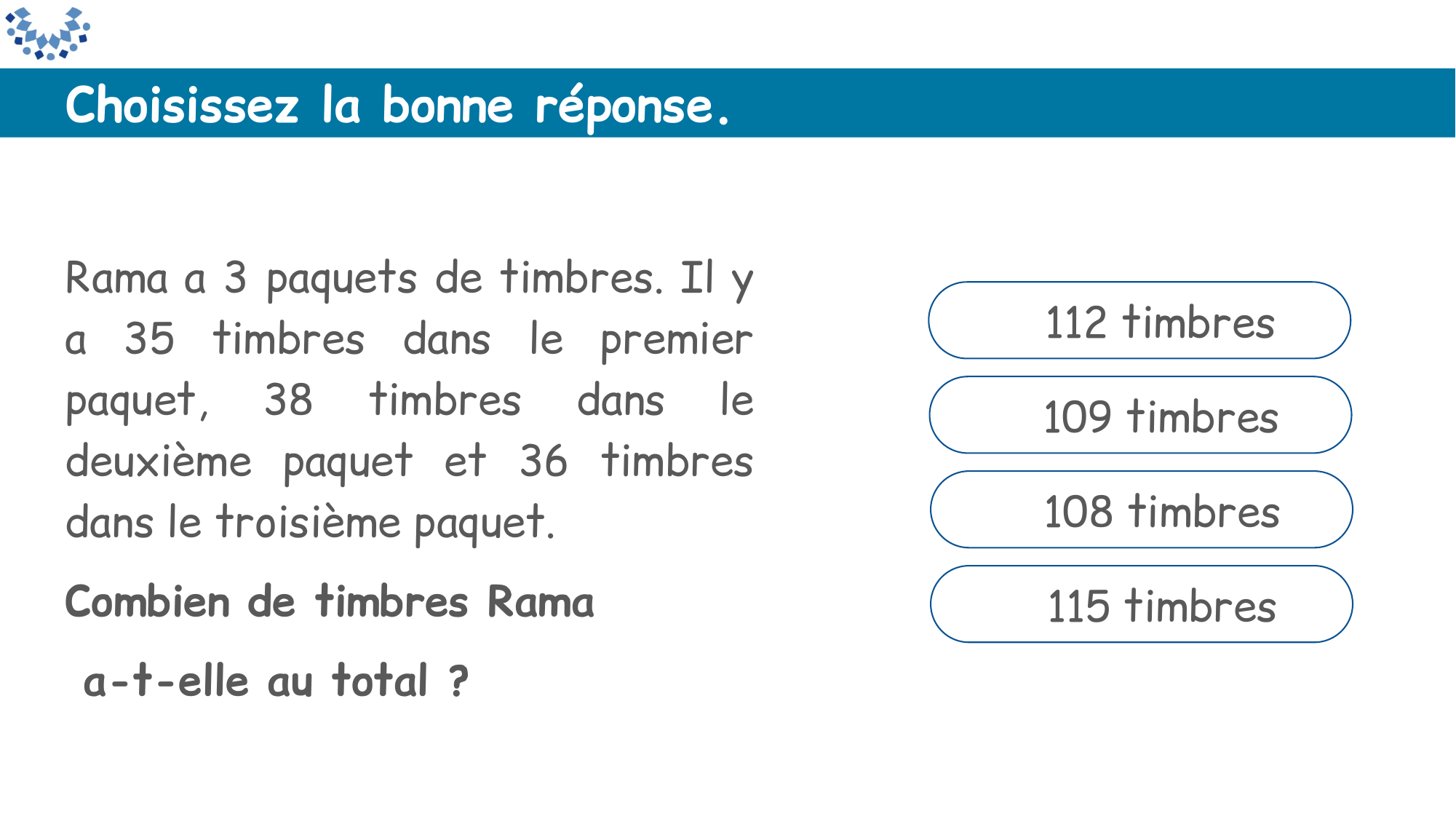

Choisissez la bonne réponse.
Rama a 3 paquets de timbres. Il y a 35 timbres dans le premier paquet, 38 timbres dans le deuxième paquet et 36 timbres dans le troisième paquet.
Combien de timbres Rama
 a-t-elle au total ?
112 timbres
109 timbres
108 timbres
115 timbres